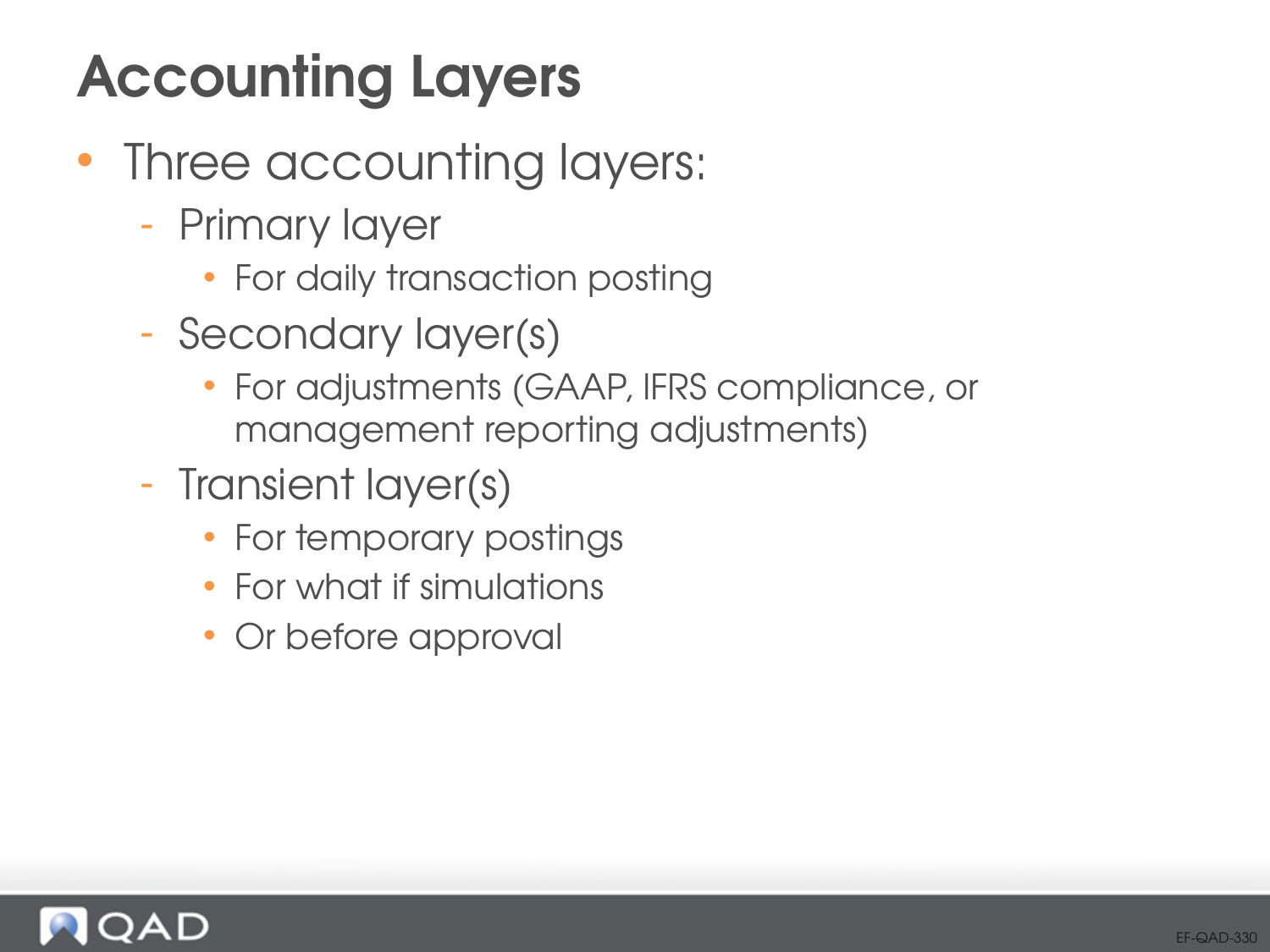

# Accounting Layers
Three accounting layers:
Primary layer
For daily transaction posting
Secondary layer(s)
For adjustments (GAAP, IFRS compliance, or management reporting adjustments)
Transient layer(s)
For temporary postings
For what if simulations
Or before approval

EF-QAD-330